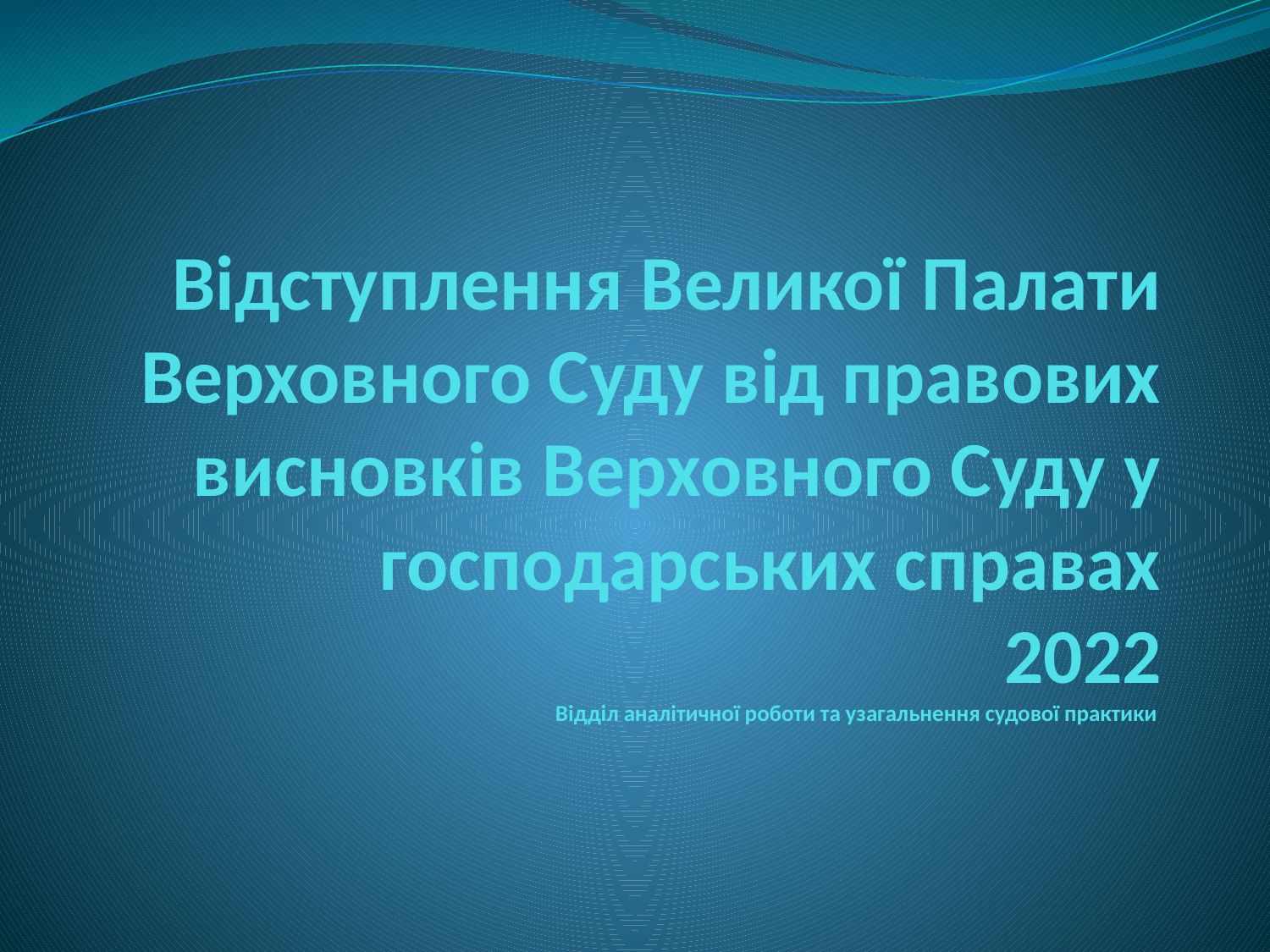

# Відступлення Великої Палати Верховного Суду від правових висновків Верховного Суду у господарських справах 2022 Відділ аналітичної роботи та узагальнення судової практики